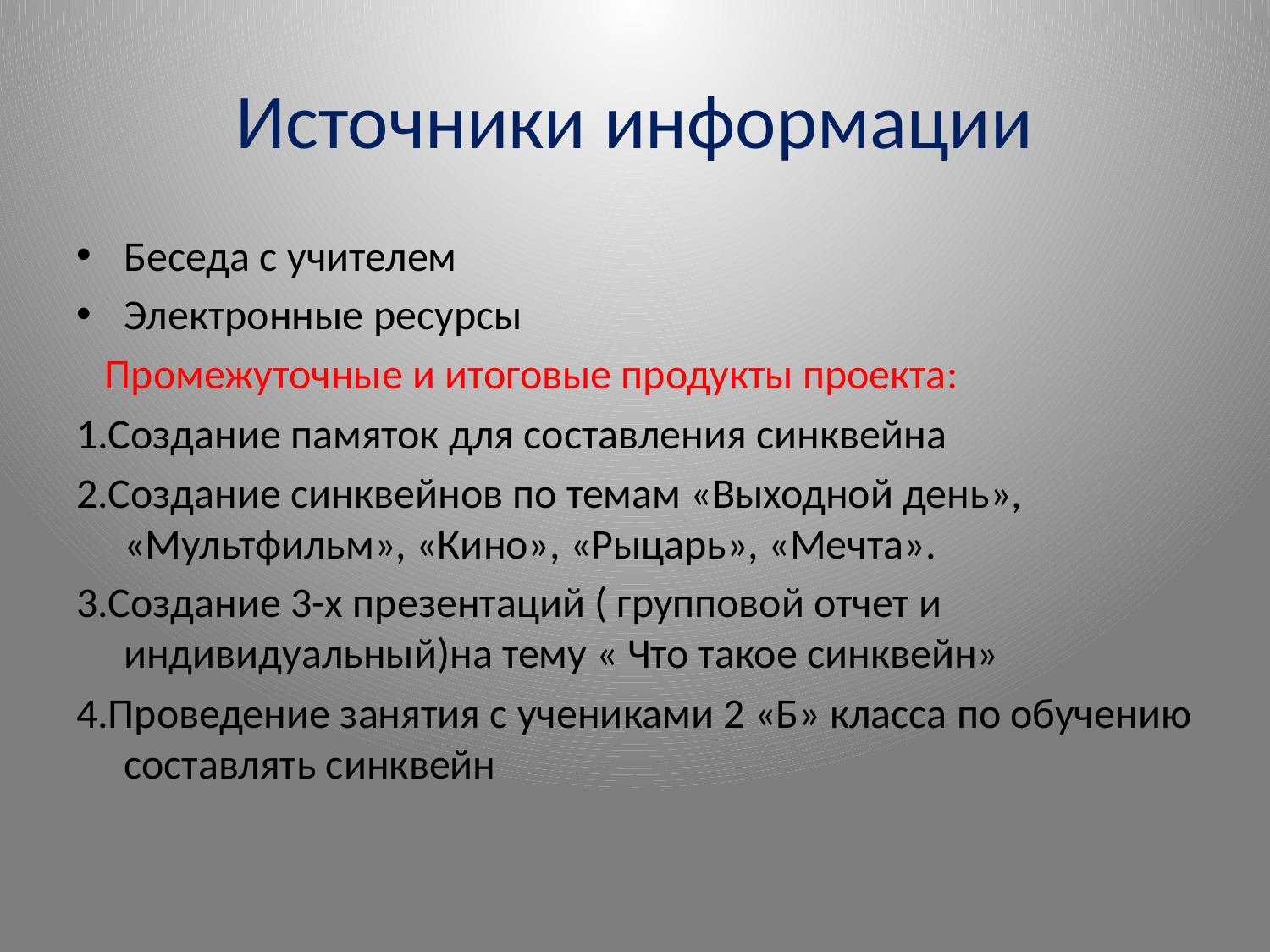

# Источники информации
Беседа с учителем
Электронные ресурсы
   Промежуточные и итоговые продукты проекта:
1.Создание памяток для составления синквейна
2.Создание синквейнов по темам «Выходной день», «Мультфильм», «Кино», «Рыцарь», «Мечта».
3.Создание 3-х презентаций ( групповой отчет и индивидуальный)на тему « Что такое синквейн»
4.Проведение занятия с учениками 2 «Б» класса по обучению составлять синквейн